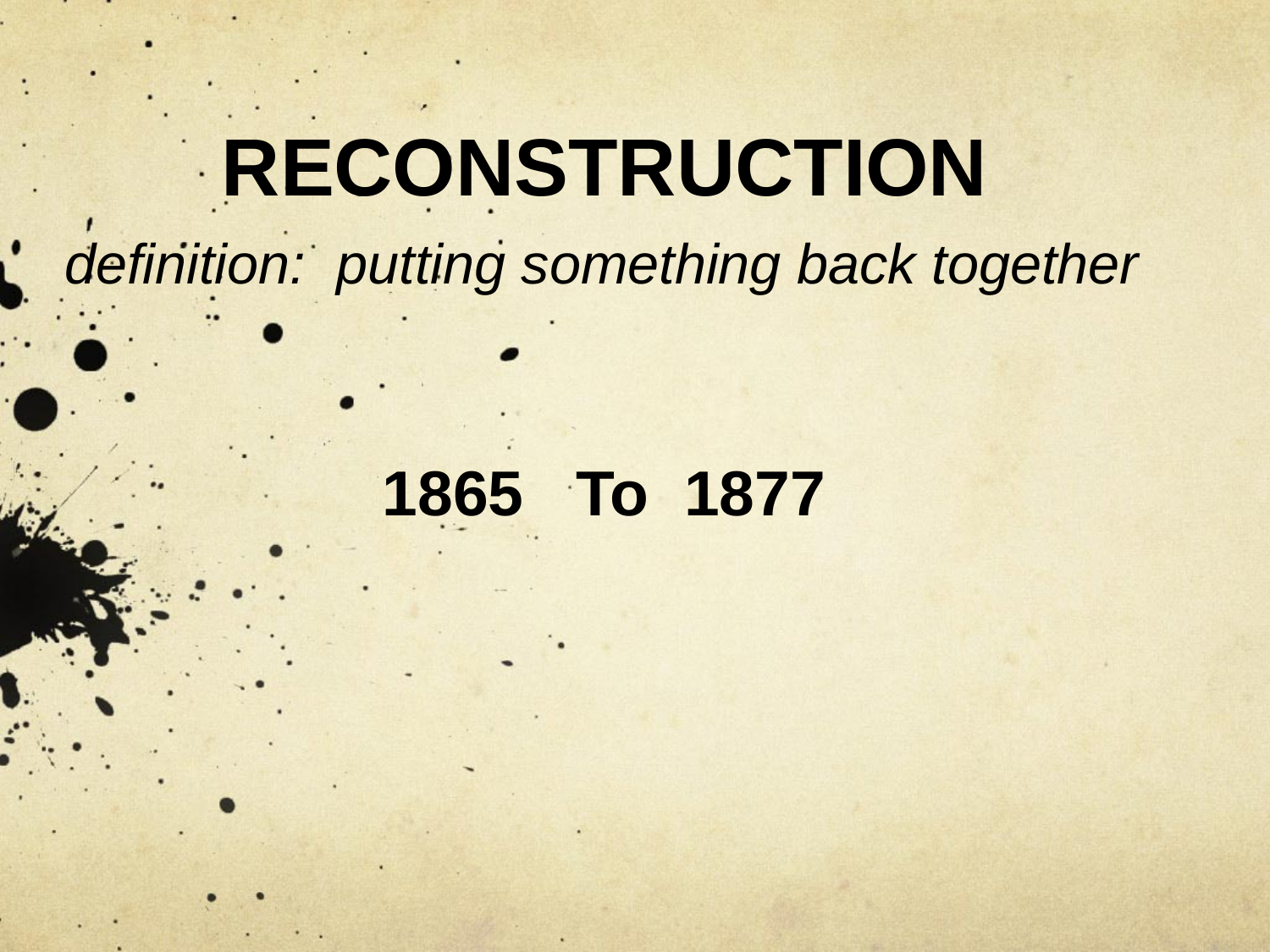

# RECONSTRUCTION definition:  putting something back together
               1865   To  1877